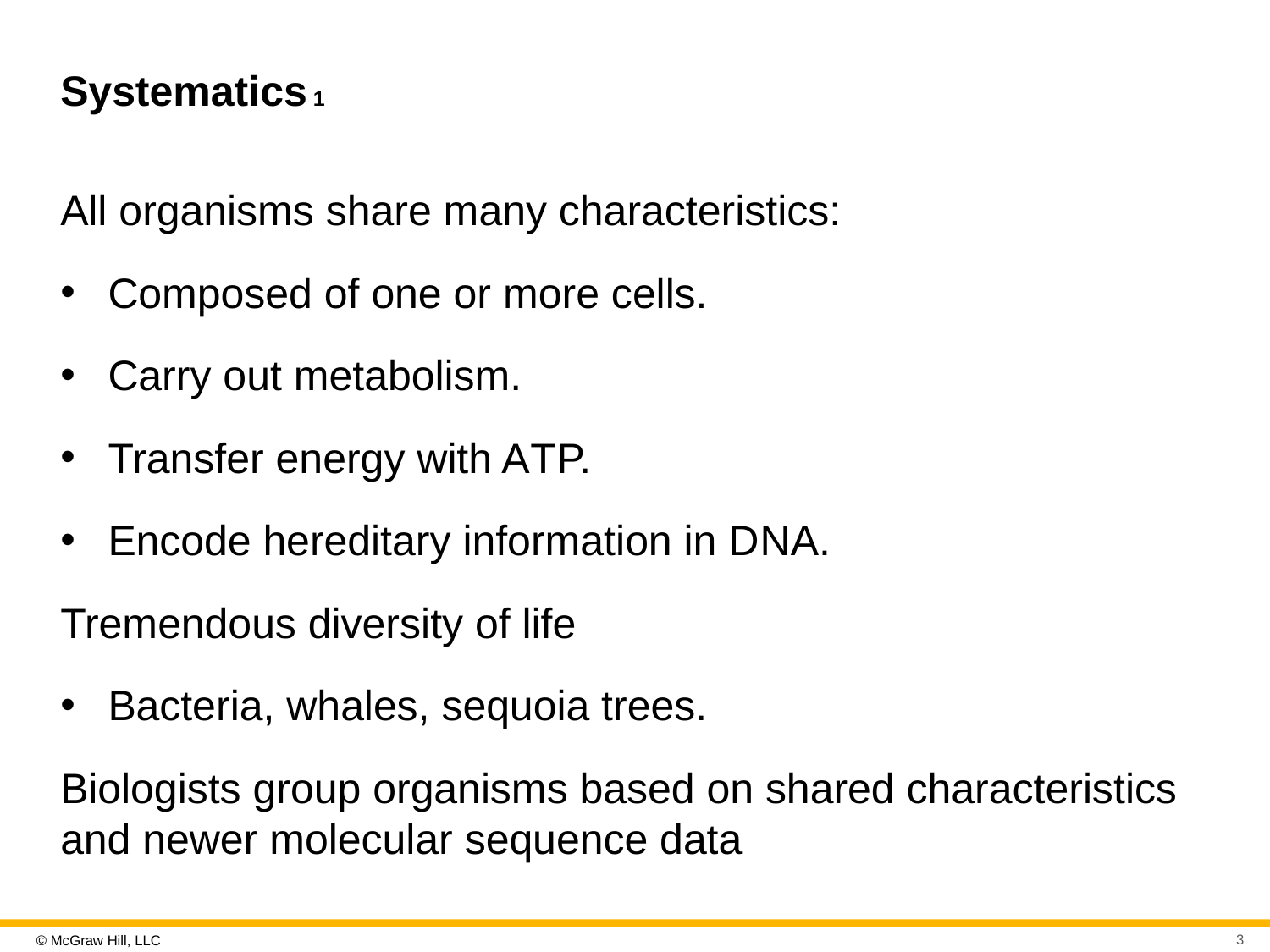

# Systematics 1
All organisms share many characteristics:
Composed of one or more cells.
Carry out metabolism.
Transfer energy with A T P.
Encode hereditary information in D N A.
Tremendous diversity of life
Bacteria, whales, sequoia trees.
Biologists group organisms based on shared characteristics and newer molecular sequence data
3